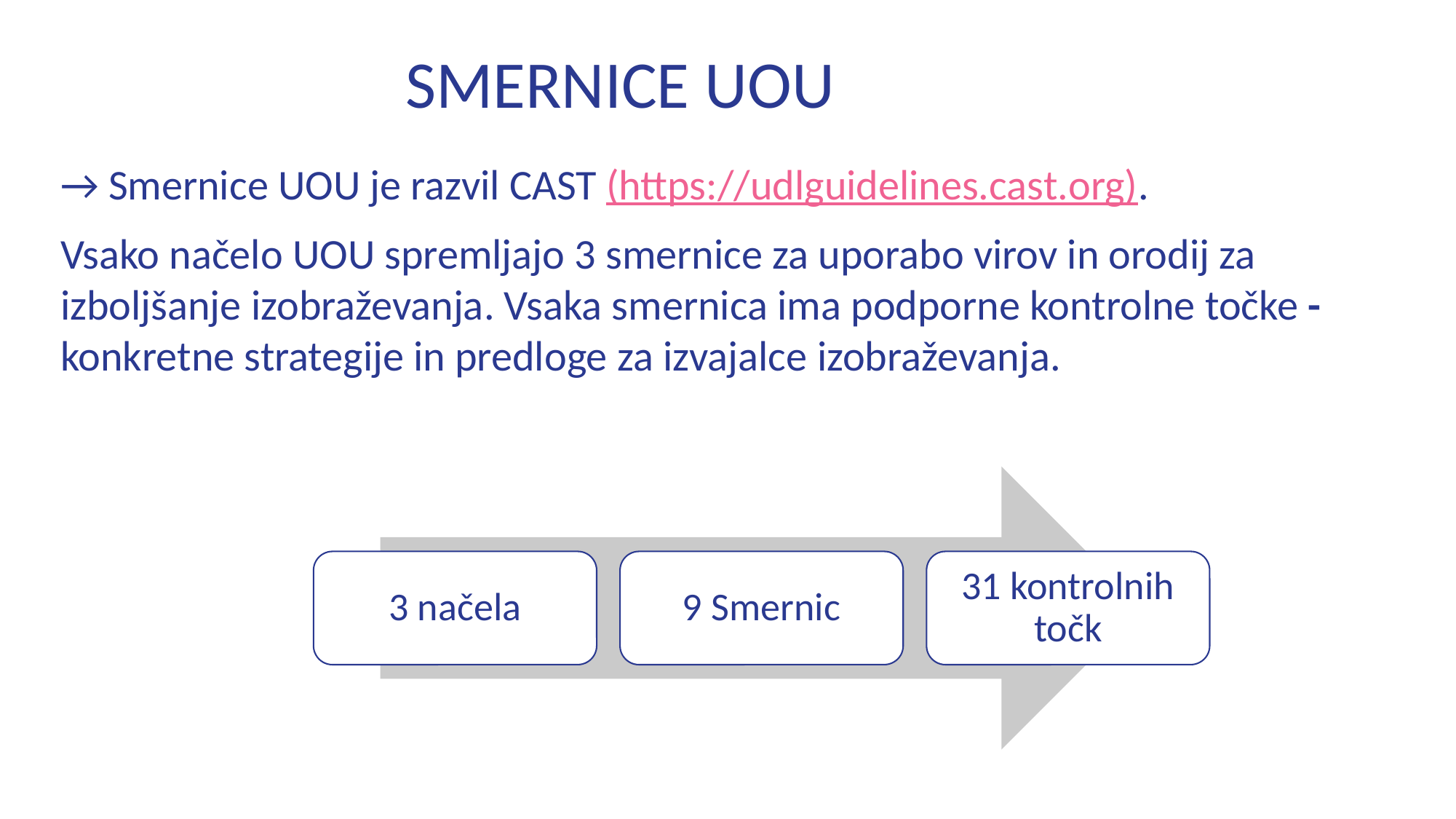

SMERNICE UOU
→ Smernice UOU je razvil CAST (https://udlguidelines.cast.org).
Vsako načelo UOU spremljajo 3 smernice za uporabo virov in orodij za izboljšanje izobraževanja. Vsaka smernica ima podporne kontrolne točke - konkretne strategije in predloge za izvajalce izobraževanja.

3 načela
9 Smernic
31 kontrolnih točk